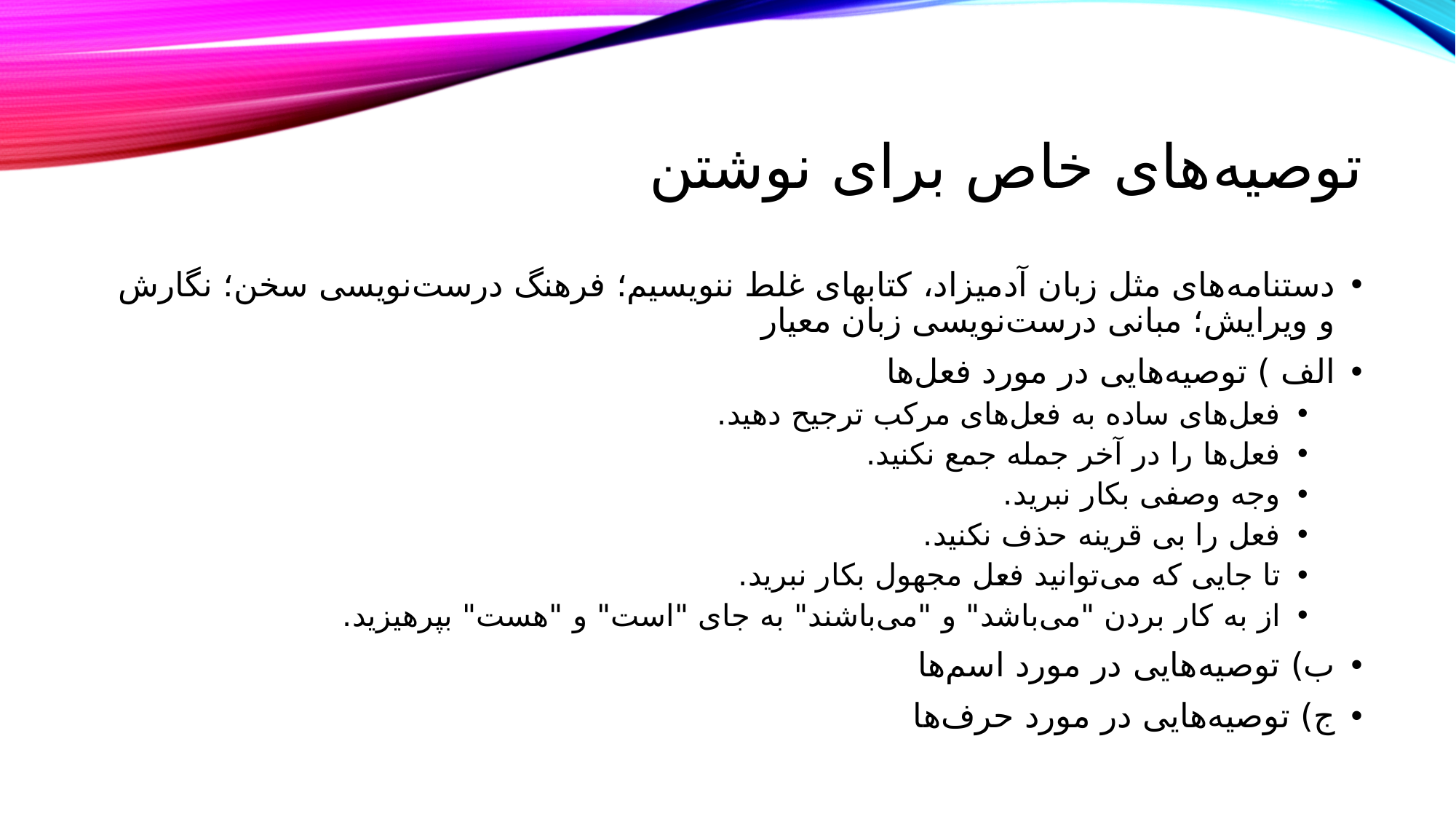

# توصیه‌های خاص برای نوشتن
دستنامه‌های مثل زبان آدمیزاد، کتابهای غلط ننویسیم؛ فرهنگ درست‌نویسی سخن؛ نگارش و ویرایش؛ مبانی درست‌نویسی زبان معیار
الف ) توصیه‌هایی در مورد فعل‌ها
فعل‌های ساده به فعل‌های مرکب ترجیح دهید.
فعل‌ها را در آخر جمله جمع نکنید.
وجه وصفی بکار نبرید.
فعل را بی قرینه حذف نکنید.
تا جایی که می‌توانید فعل مجهول بکار نبرید.
از به کار بردن "می‌باشد" و "می‌باشند" به جای "است" و "هست" بپرهیزید.
ب) توصیه‌هایی در مورد اسم‌ها
ج) توصیه‌هایی در مورد حرف‌ها